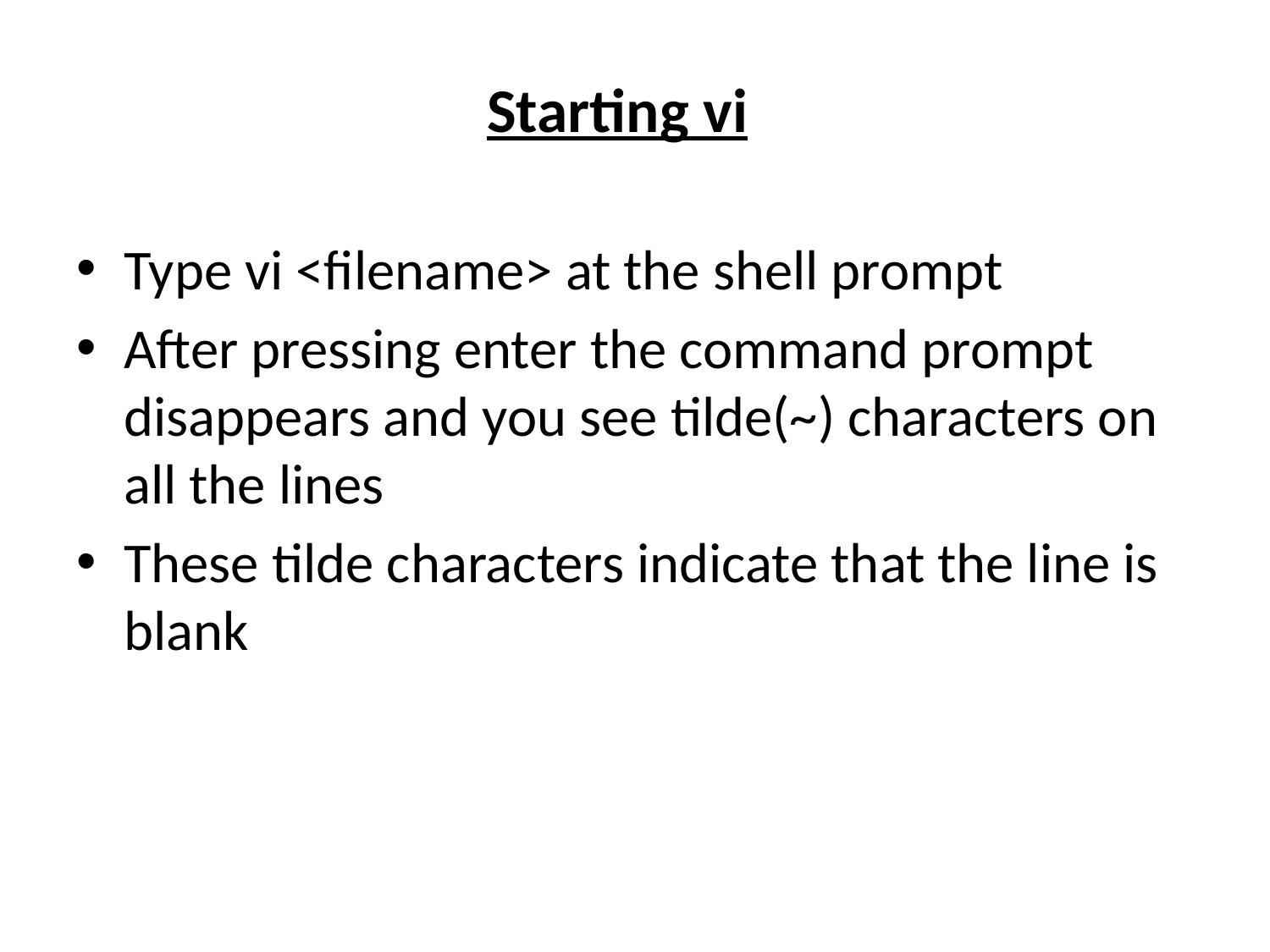

# Starting vi

Type vi <filename> at the shell prompt
After pressing enter the command prompt disappears and you see tilde(~) characters on all the lines
These tilde characters indicate that the line is blank